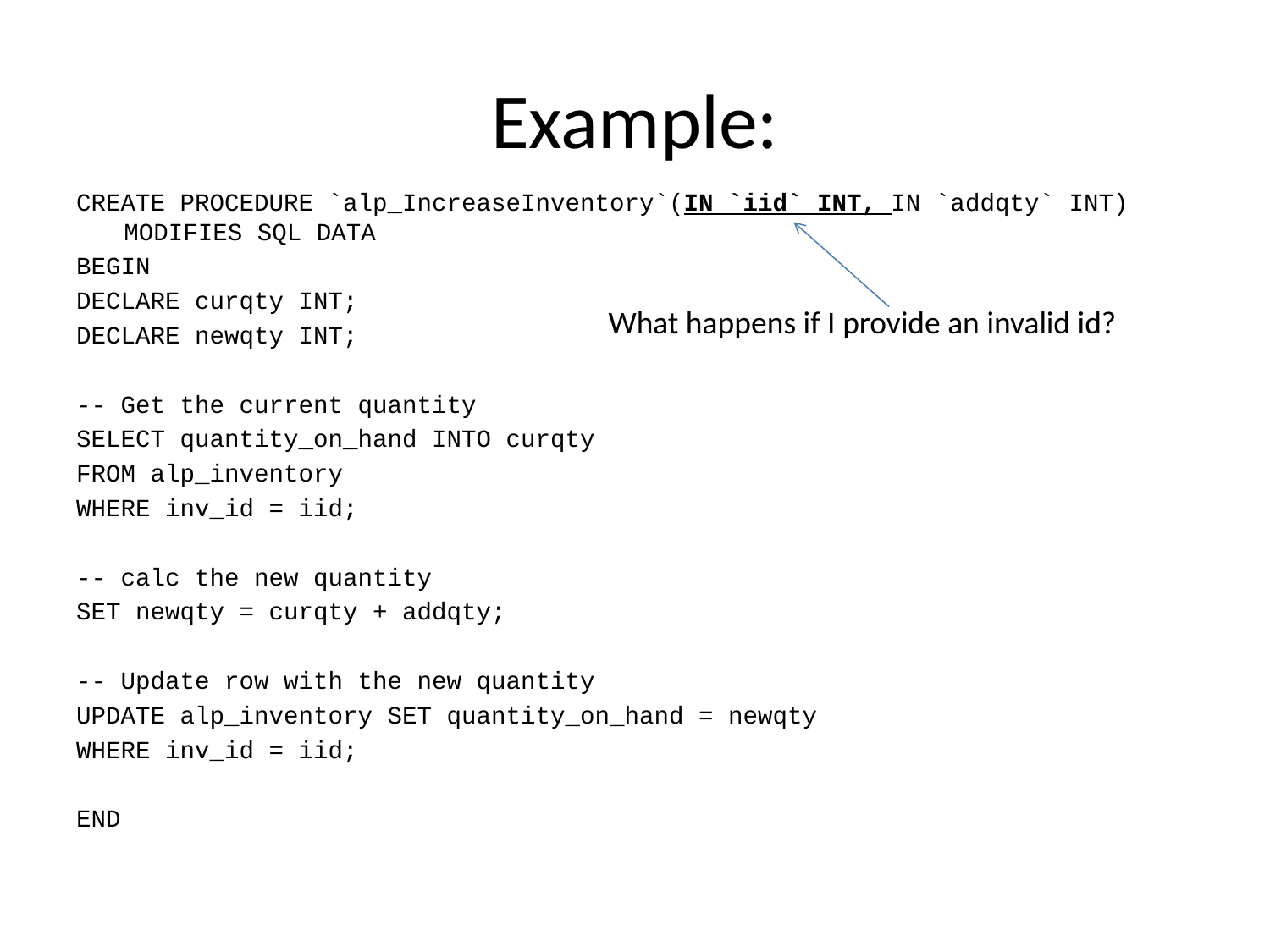

# Example:
CREATE PROCEDURE `alp_IncreaseInventory`(IN `iid` INT, IN `addqty` INT)    MODIFIES SQL DATA
BEGIN
DECLARE curqty INT;
DECLARE newqty INT;

-- Get the current quantity
SELECT quantity_on_hand INTO curqty
FROM alp_inventory
WHERE inv_id = iid;

-- calc the new quantity
SET newqty = curqty + addqty;

-- Update row with the new quantity
UPDATE alp_inventory SET quantity_on_hand = newqty
WHERE inv_id = iid;

END
What happens if I provide an invalid id?